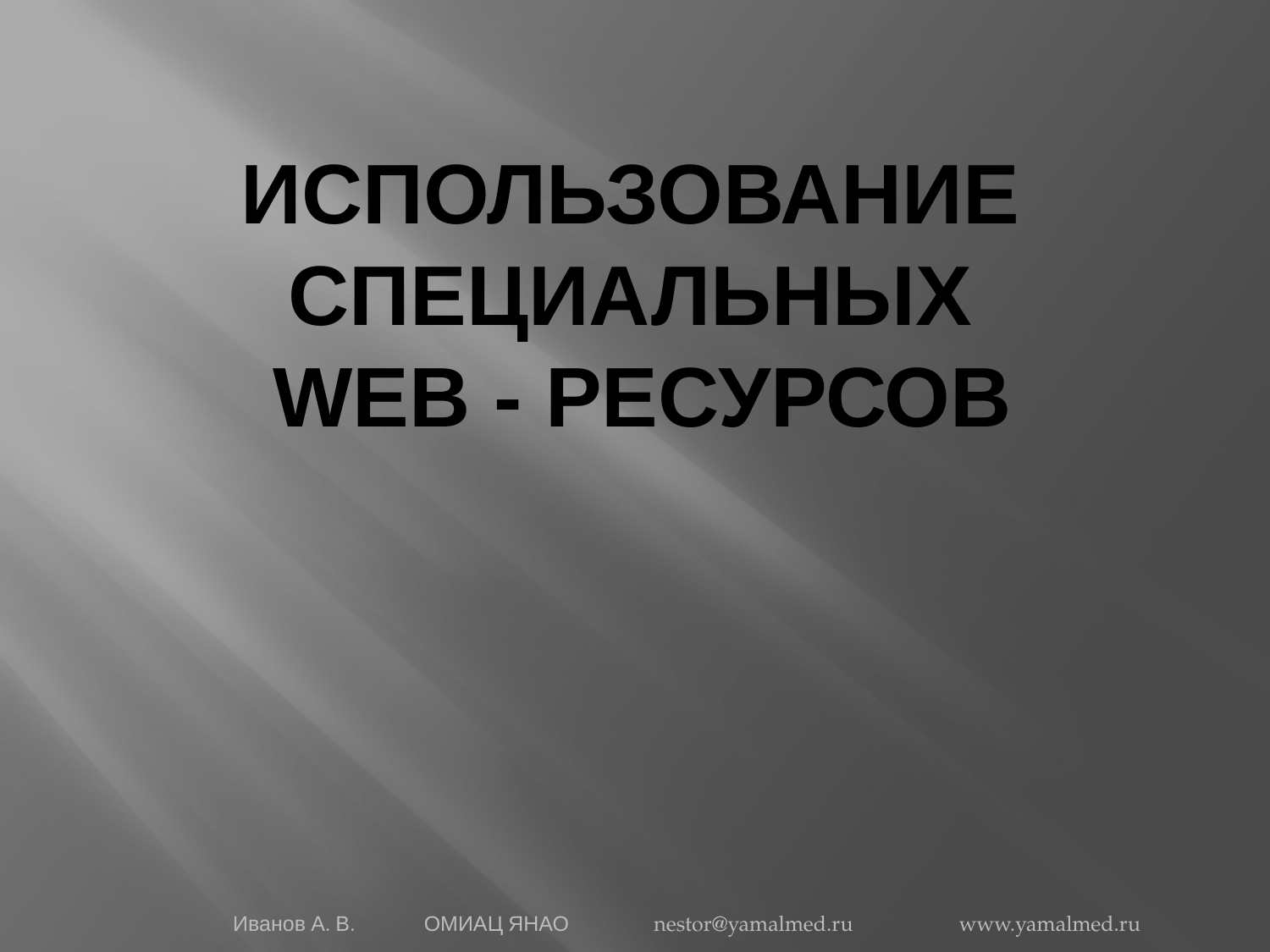

# Использование специальных WEB - ресурсов
Иванов А. В.             ОМИАЦ ЯНАО                nestor@yamalmed.ru                    www.yamalmed.ru